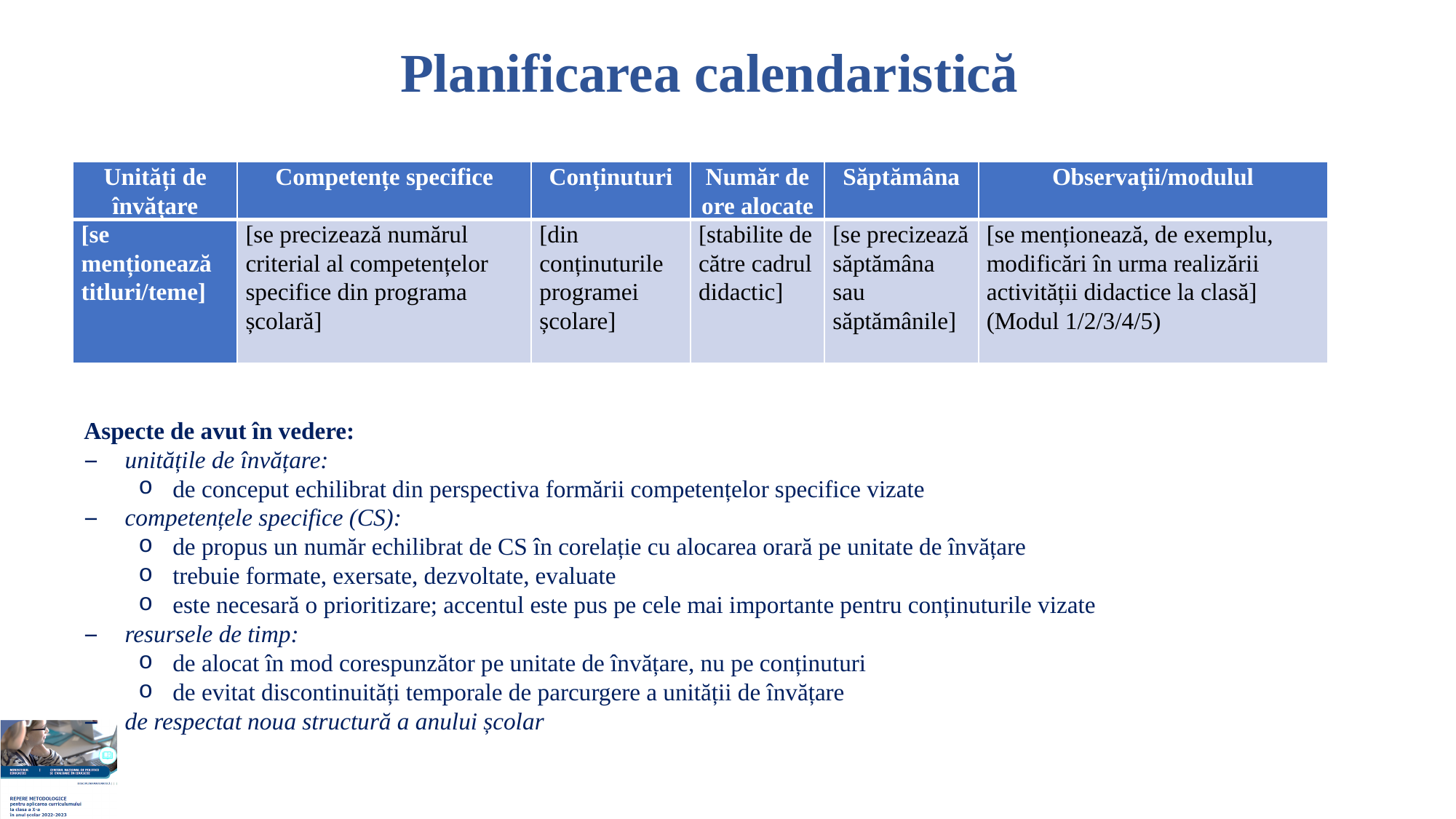

Planificarea calendaristică
| Unități de învățare | Competențe specifice | Conținuturi | Număr de ore alocate | Săptămâna | Observații/modulul |
| --- | --- | --- | --- | --- | --- |
| [se menționează titluri/teme] | [se precizează numărul criterial al competențelor specifice din programa școlară] | [din conținuturile programei școlare] | [stabilite de către cadrul didactic] | [se precizează săptămâna sau săptămânile] | [se menționează, de exemplu, modificări în urma realizării activității didactice la clasă] (Modul 1/2/3/4/5) |
Aspecte de avut în vedere:
unitățile de învățare:
de conceput echilibrat din perspectiva formării competențelor specifice vizate
competențele specifice (CS):
de propus un număr echilibrat de CS în corelație cu alocarea orară pe unitate de învățare
trebuie formate, exersate, dezvoltate, evaluate
este necesară o prioritizare; accentul este pus pe cele mai importante pentru conținuturile vizate
resursele de timp:
de alocat în mod corespunzător pe unitate de învățare, nu pe conținuturi
de evitat discontinuități temporale de parcurgere a unității de învățare
de respectat noua structură a anului școlar